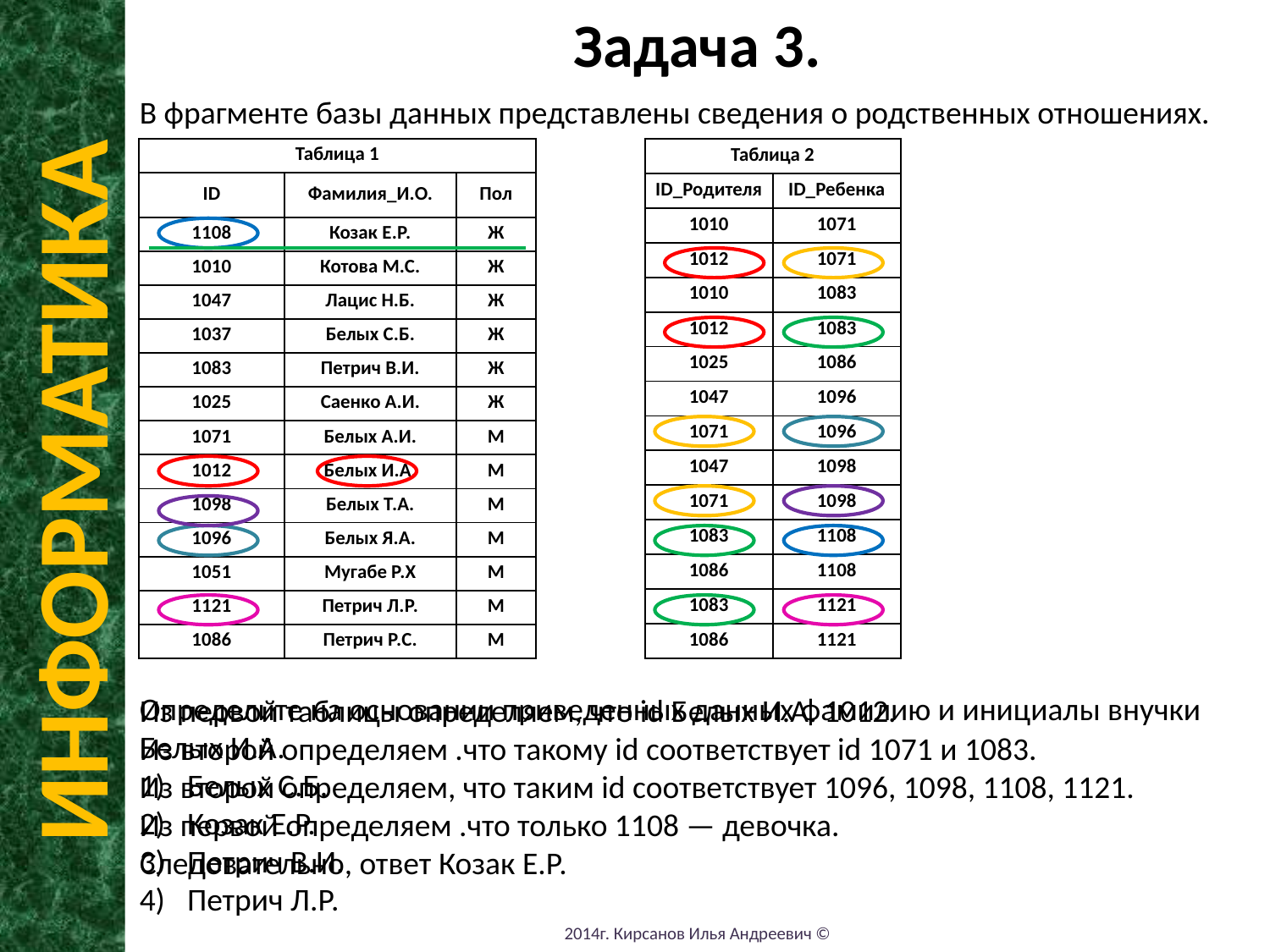

Задача 3.

В фрагменте базы данных представлены сведения о родственных отношениях.

Определите на основании приведенных данных фамилию и инициалы внучки Белых И.А.
Белых С.Б.
Козак Е.Р.
Петрич В.И.
Петрич Л.Р.

| Таблица 1 |  |  |
| --- | --- | --- |
| ID | Фамилия\_И.О. | Пол |
| 1108 | Козак Е.Р. | Ж |
| 1010 | Котова М.С. | Ж |
| 1047 | Лацис Н.Б. | Ж |
| 1037 | Белых С.Б. | Ж |
| 1083 | Петрич В.И. | Ж |
| 1025 | Саенко А.И. | Ж |
| 1071 | Белых А.И. | М |
| 1012 | Белых И.А. | М |
| 1098 | Белых Т.А. | М |
| 1096 | Белых Я.А. | М |
| 1051 | Мугабе Р.Х | М |
| 1121 | Петрич Л.Р. | М |
| 1086 | Петрич Р.С. | М |
| Таблица 2 |  |
| --- | --- |
| ID\_Родителя | ID\_Ребенка |
| 1010 | 1071 |
| 1012 | 1071 |
| 1010 | 1083 |
| 1012 | 1083 |
| 1025 | 1086 |
| 1047 | 1096 |
| 1071 | 1096 |
| 1047 | 1098 |
| 1071 | 1098 |
| 1083 | 1108 |
| 1086 | 1108 |
| 1083 | 1121 |
| 1086 | 1121 |

Рассмотрим варианты ответов.
       1) ОК. Разбивать на части нужно так: 11 и 2. Возможные исходные 618 и 318.
       2) Не подходит. Разбить на части можно только так: 21 и 11. Число 218 нельзя получить, как сумму однозначных восьмеричных чисел. (нарушено условие в2).
       3) Не подходит. Цифра 9 не может встречаться в восьмеричном числе.
       4) Не подходит. Разбить на части можно только так: 2 и 7. При этом 2 > 7 (нарушено условие в3 - первое число должно быть больше второго)
        Правильный ответ:  1

ИНФОРМАТИКА

Из первой таблицы определяем, что id Белых И.А. 1012.
Из второй определяем .что такому id соответствует id 1071 и 1083.
Из второй определяем, что таким id соответствует 1096, 1098, 1108, 1121.
Из первой определяем .что только 1108 — девочка.
Следовательно, ответ Козак Е.Р.
2014г. Кирсанов Илья Андреевич ©